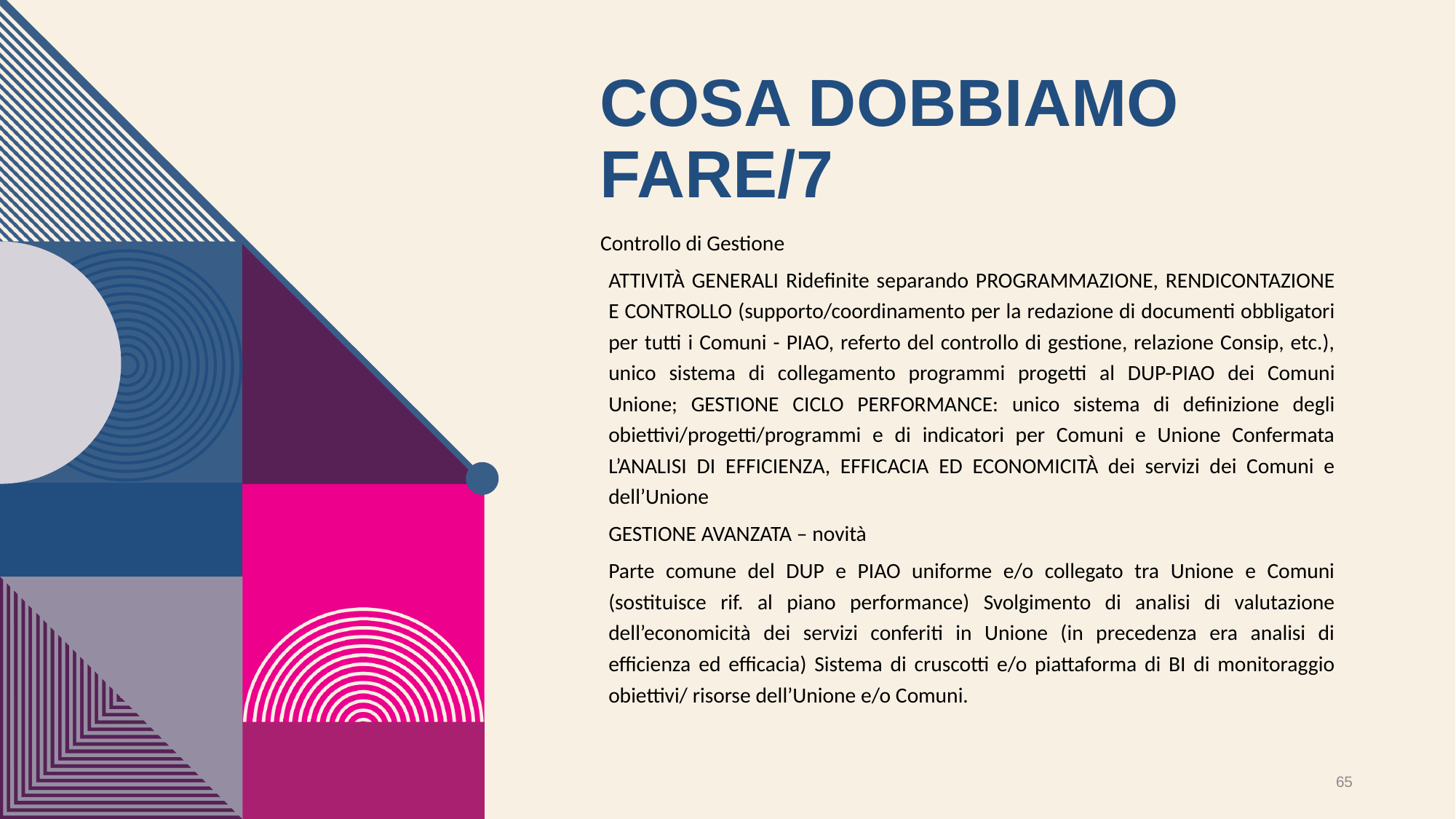

# Cosa dobbiamo fare/7
Controllo di Gestione
ATTIVITÀ GENERALI Ridefinite separando PROGRAMMAZIONE, RENDICONTAZIONE E CONTROLLO (supporto/coordinamento per la redazione di documenti obbligatori per tutti i Comuni - PIAO, referto del controllo di gestione, relazione Consip, etc.), unico sistema di collegamento programmi progetti al DUP-PIAO dei Comuni Unione; GESTIONE CICLO PERFORMANCE: unico sistema di definizione degli obiettivi/progetti/programmi e di indicatori per Comuni e Unione Confermata L’ANALISI DI EFFICIENZA, EFFICACIA ED ECONOMICITÀ dei servizi dei Comuni e dell’Unione
GESTIONE AVANZATA – novità
Parte comune del DUP e PIAO uniforme e/o collegato tra Unione e Comuni (sostituisce rif. al piano performance) Svolgimento di analisi di valutazione dell’economicità dei servizi conferiti in Unione (in precedenza era analisi di efficienza ed efficacia) Sistema di cruscotti e/o piattaforma di BI di monitoraggio obiettivi/ risorse dell’Unione e/o Comuni.

65